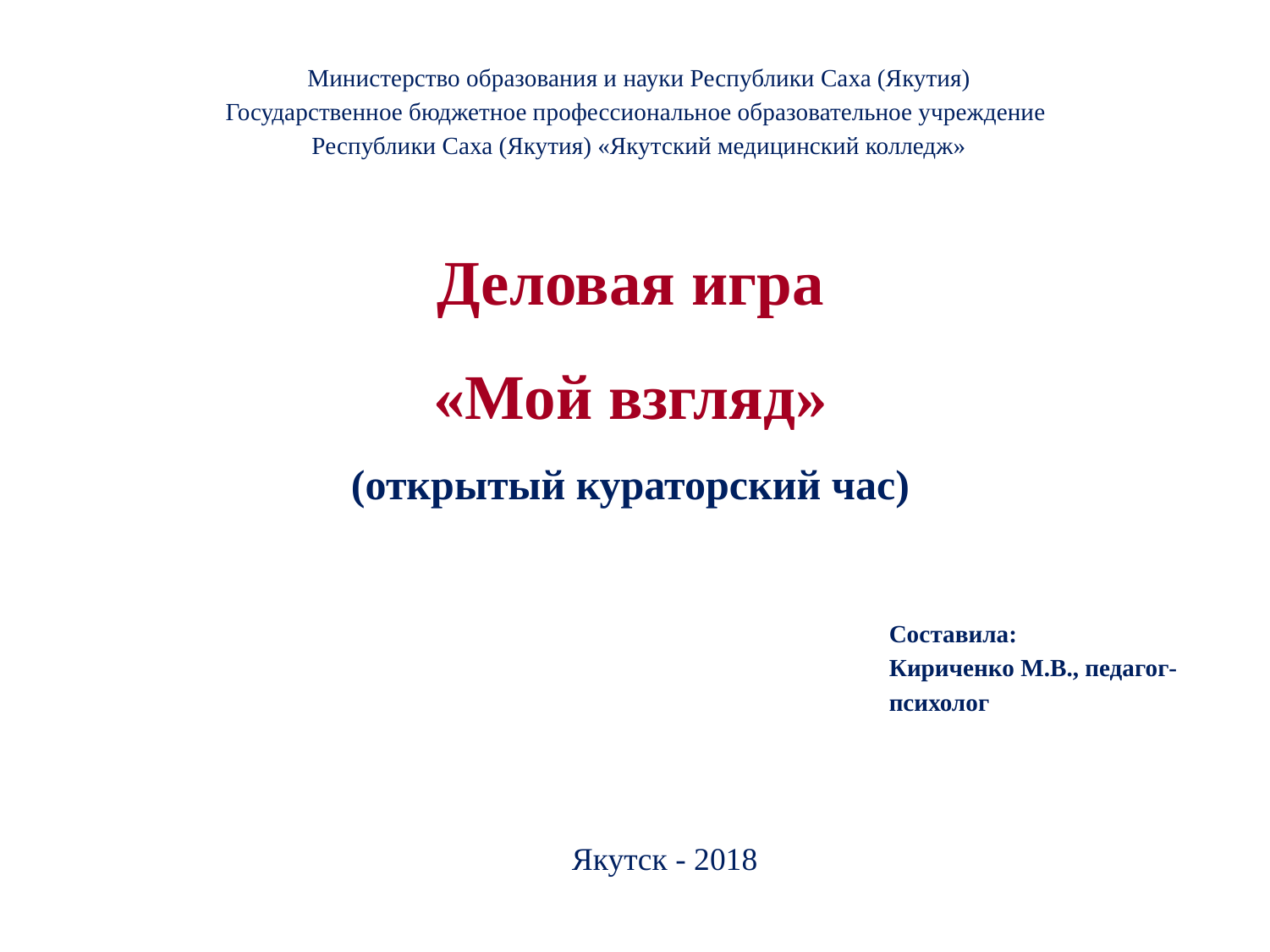

Министерство образования и науки Республики Саха (Якутия)
Государственное бюджетное профессиональное образовательное учреждение
Республики Саха (Якутия) «Якутский медицинский колледж»
Деловая игра
«Мой взгляд»
(открытый кураторский час)

Составила:
Кириченко М.В., педагог-психолог

Якутск - 2018